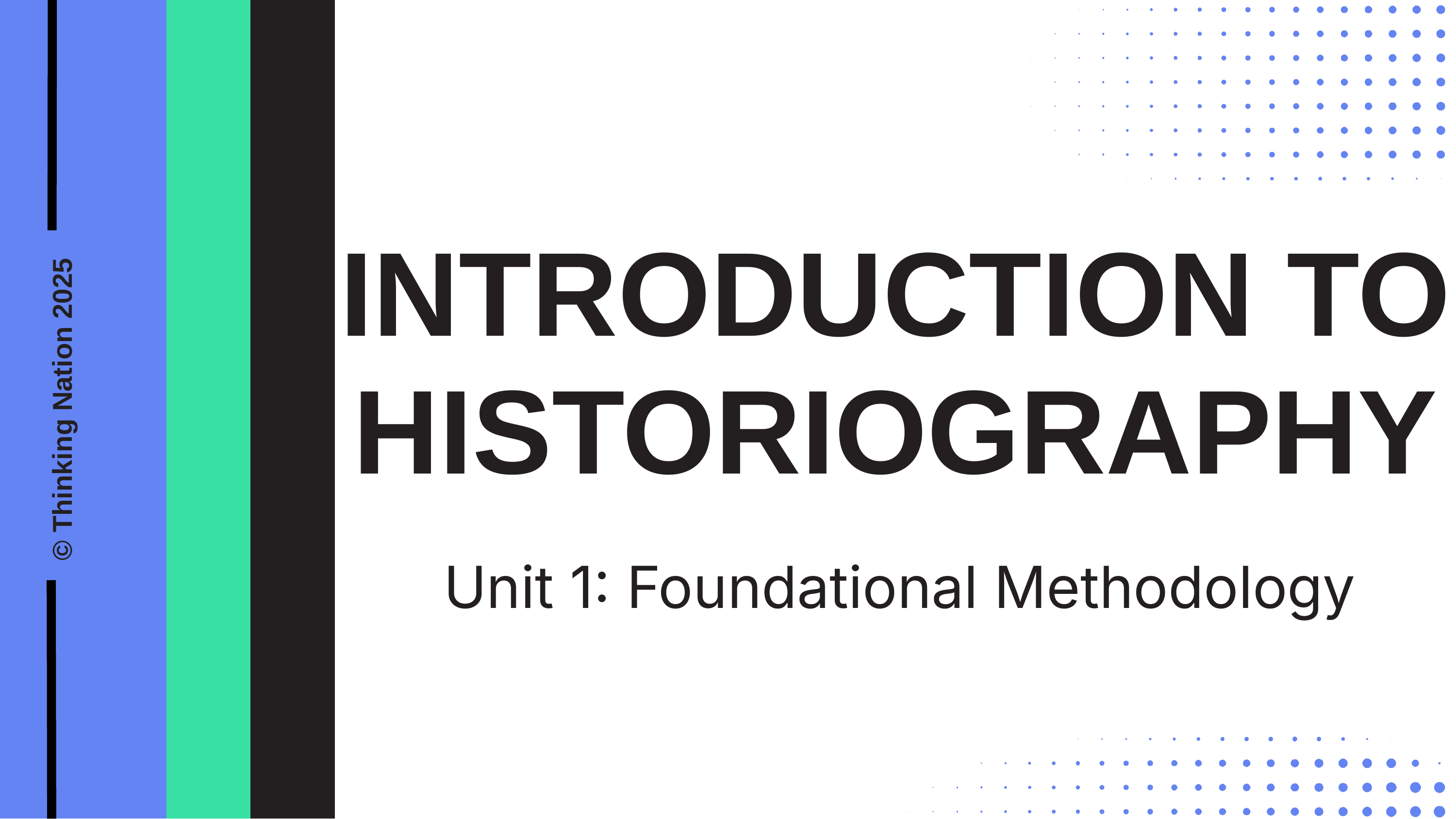

INTRODUCTION TO HISTORIOGRAPHY
© Thinking Nation 2025
Unit 1: Foundational Methodology